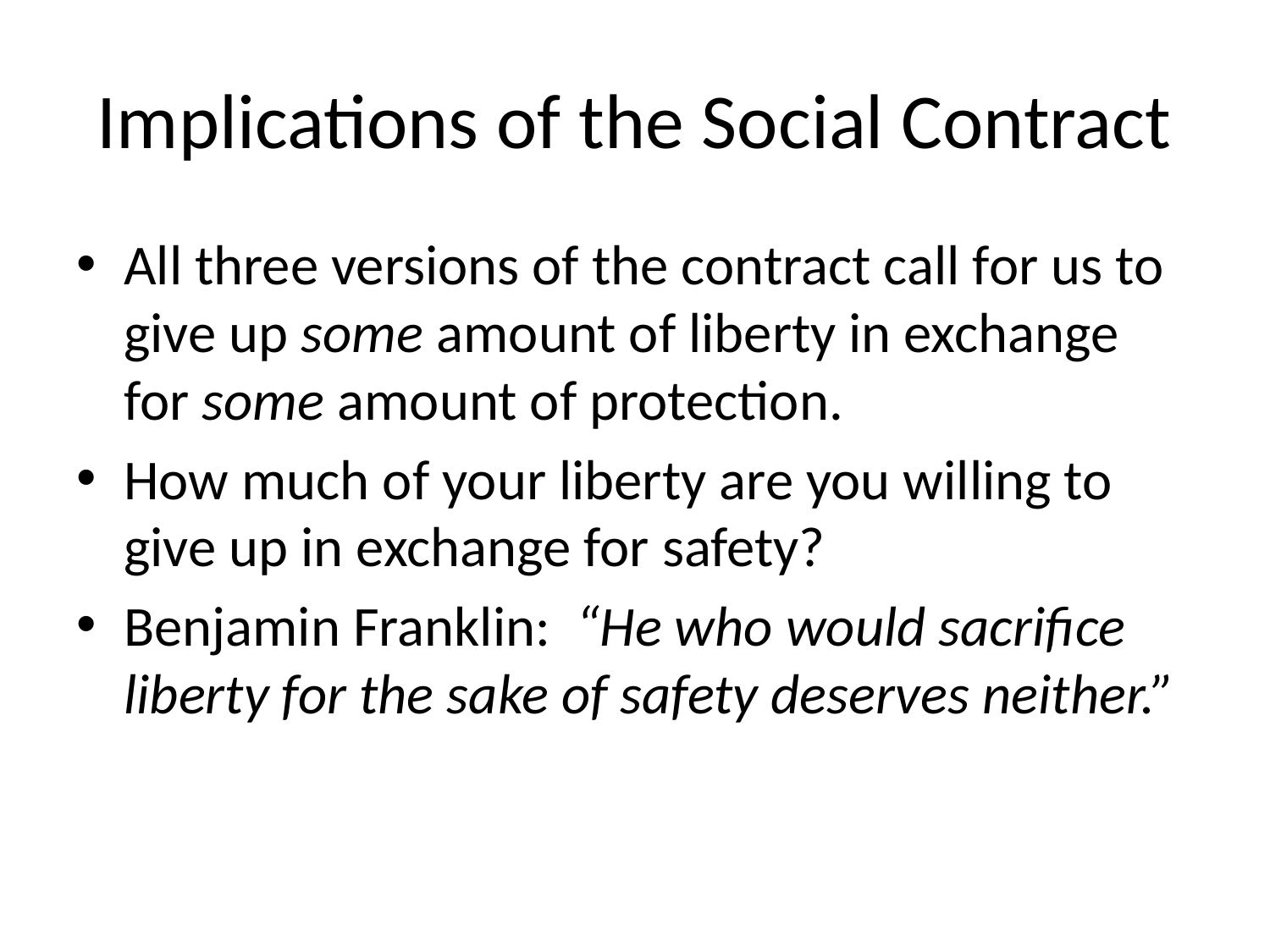

# Implications of the Social Contract
All three versions of the contract call for us to give up some amount of liberty in exchange for some amount of protection.
How much of your liberty are you willing to give up in exchange for safety?
Benjamin Franklin:  “He who would sacrifice liberty for the sake of safety deserves neither.”